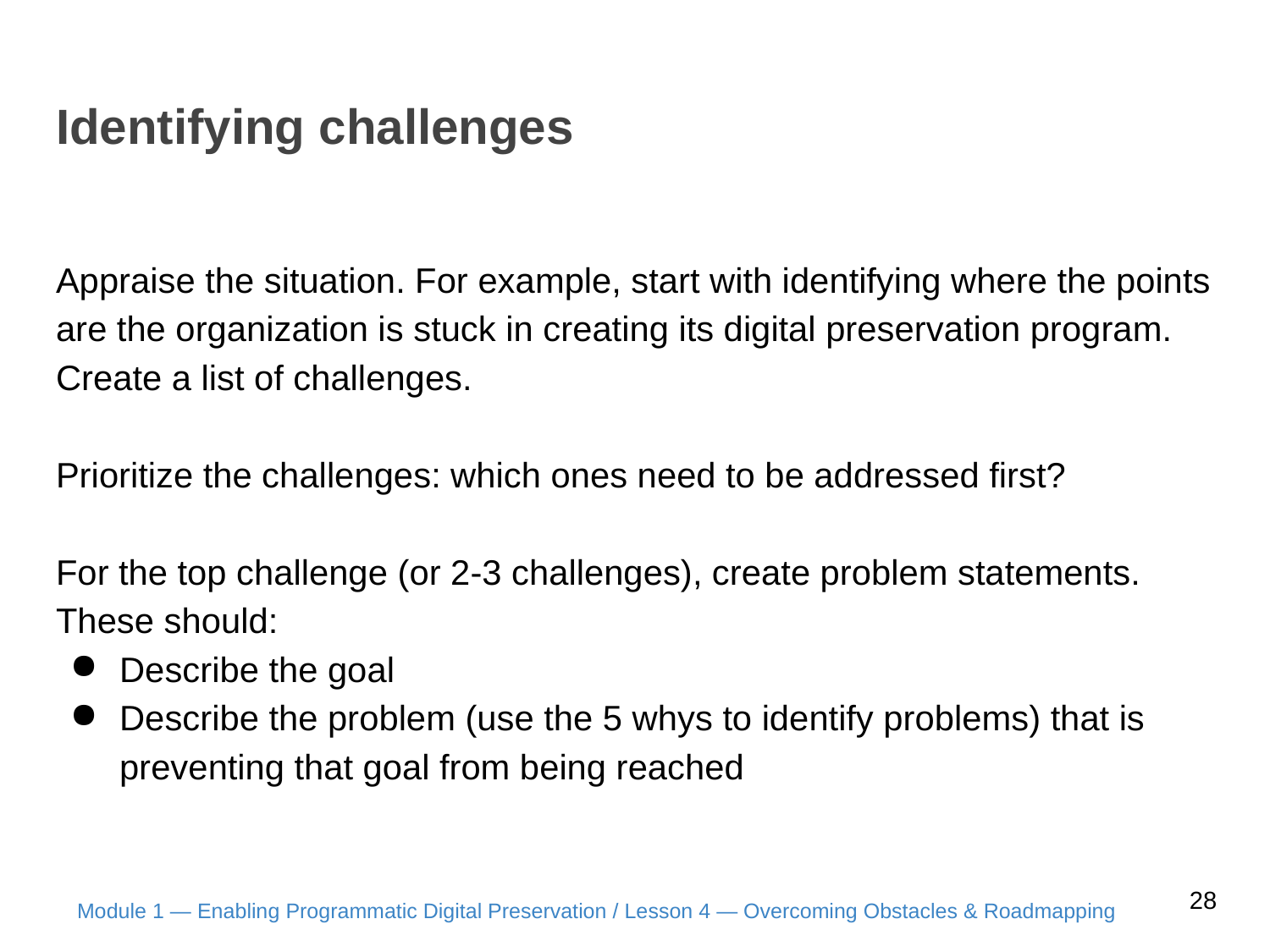

# Identifying challenges
Appraise the situation. For example, start with identifying where the points are the organization is stuck in creating its digital preservation program. Create a list of challenges.

Prioritize the challenges: which ones need to be addressed first?

For the top challenge (or 2-3 challenges), create problem statements. These should:
Describe the goal
Describe the problem (use the 5 whys to identify problems) that is preventing that goal from being reached

28
Module 1 — Enabling Programmatic Digital Preservation / Lesson 4 — Overcoming Obstacles & Roadmapping